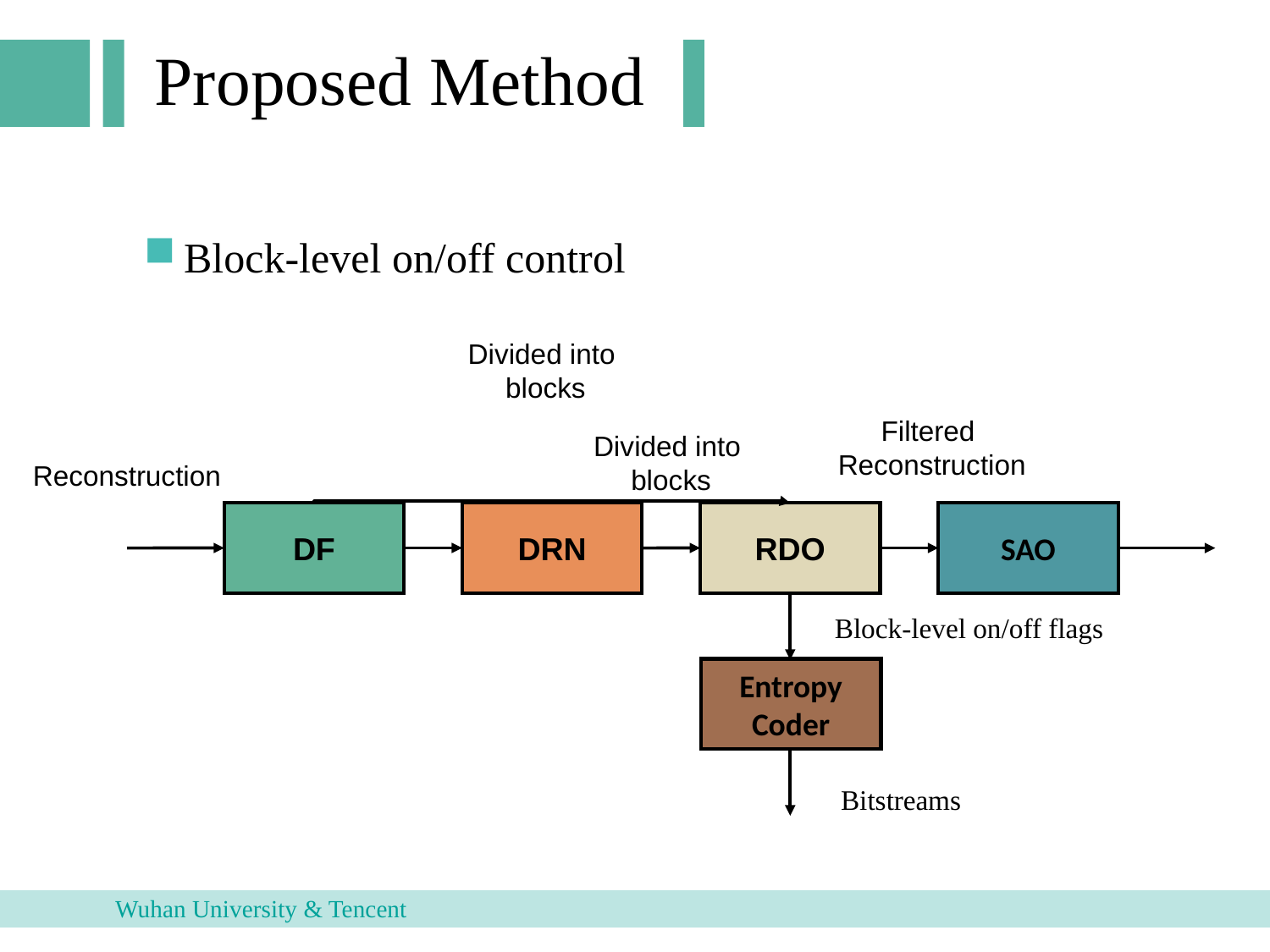

Proposed Method
Block-level on/off control
Divided into
blocks
Filtered
Reconstruction
Divided into
blocks
Reconstruction
DF
DRN
RDO
SAO
Block-level on/off flags
Entropy
Coder
Bitstreams